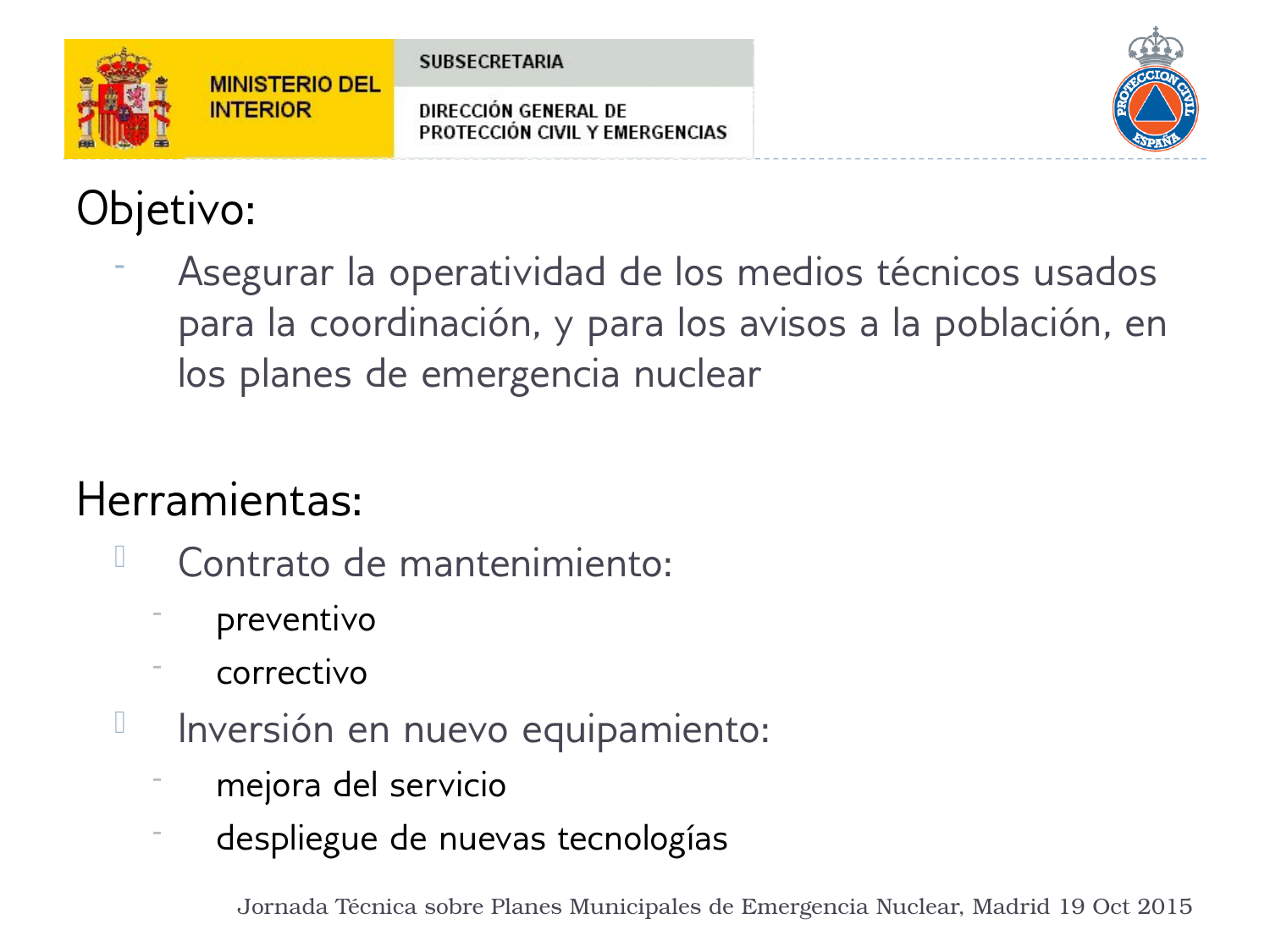

Objetivo:
Asegurar la operatividad de los medios técnicos usados para la coordinación, y para los avisos a la población, en los planes de emergencia nuclear

Herramientas:
Contrato de mantenimiento:
preventivo
correctivo
Inversión en nuevo equipamiento:
mejora del servicio
despliegue de nuevas tecnologías